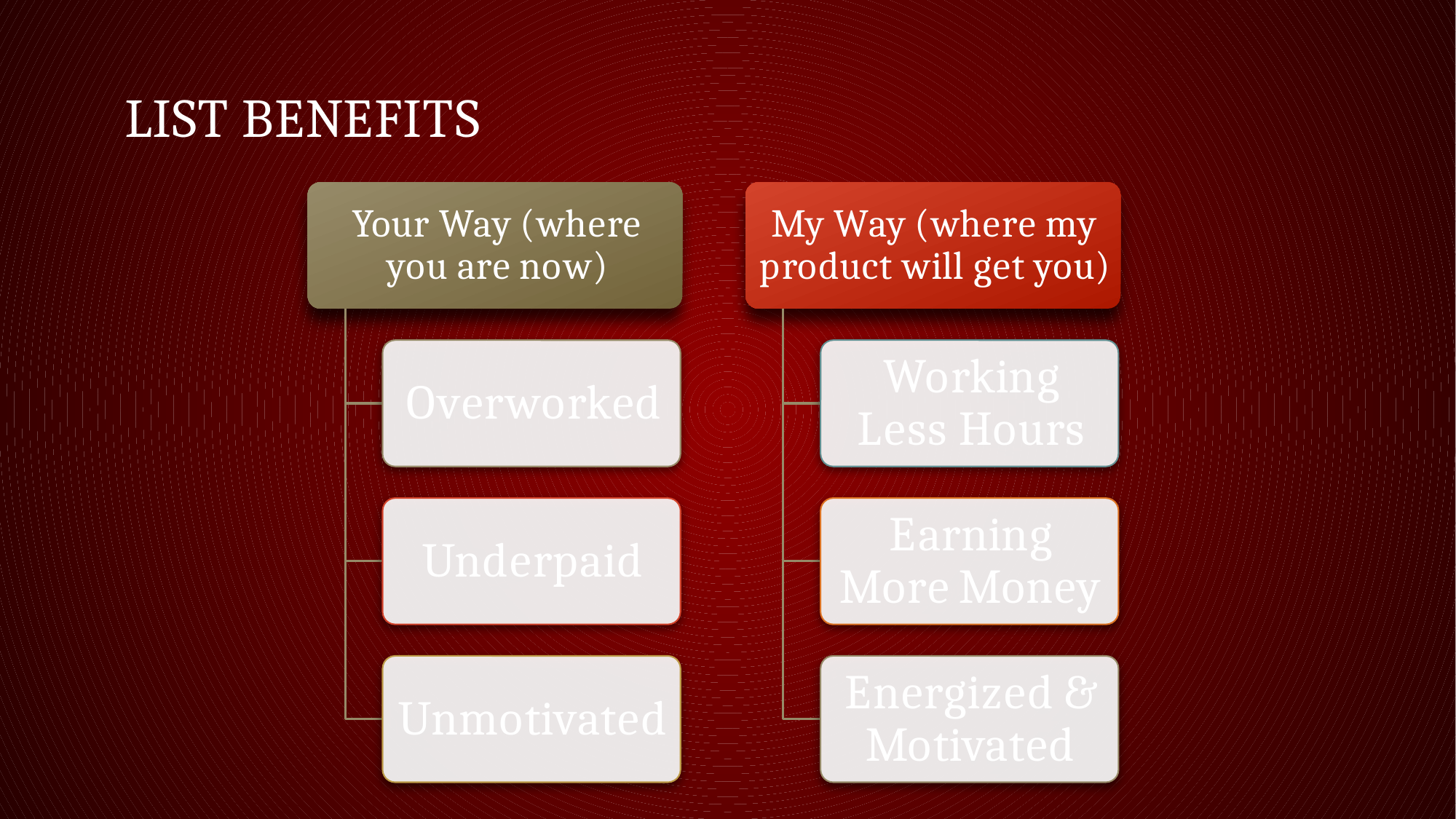

# List benefits
Your Way (where you are now)
Overworked
Underpaid
Unmotivated
My Way (where my product will get you)
Working Less Hours
Earning More Money
Energized & Motivated